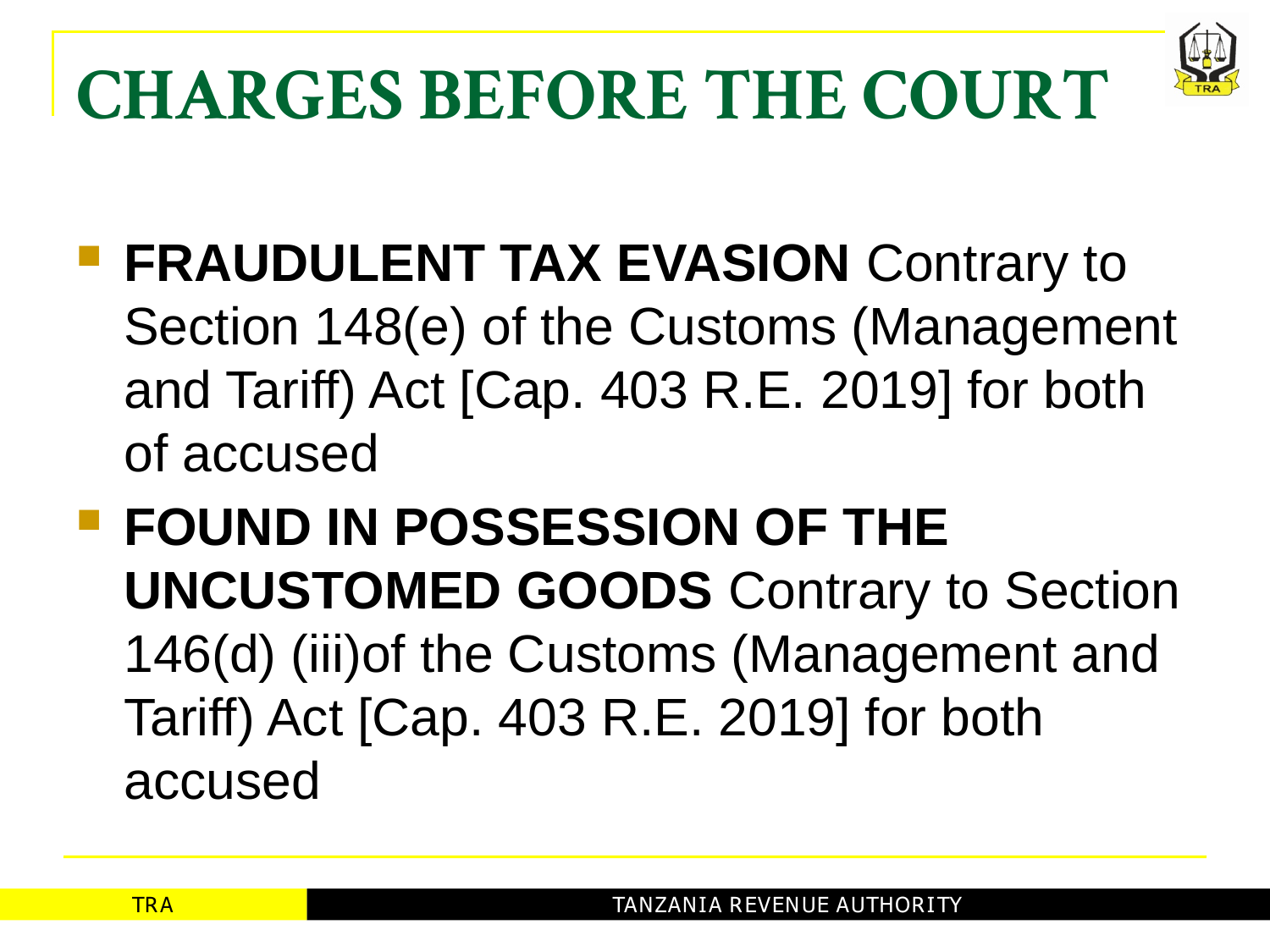

# CHARGES BEFORE THE COURT
FRAUDULENT TAX EVASION Contrary to Section 148(e) of the Customs (Management and Tariff) Act [Cap. 403 R.E. 2019] for both of accused
FOUND IN POSSESSION OF THE UNCUSTOMED GOODS Contrary to Section 146(d) (iii)of the Customs (Management and Tariff) Act [Cap. 403 R.E. 2019] for both accused